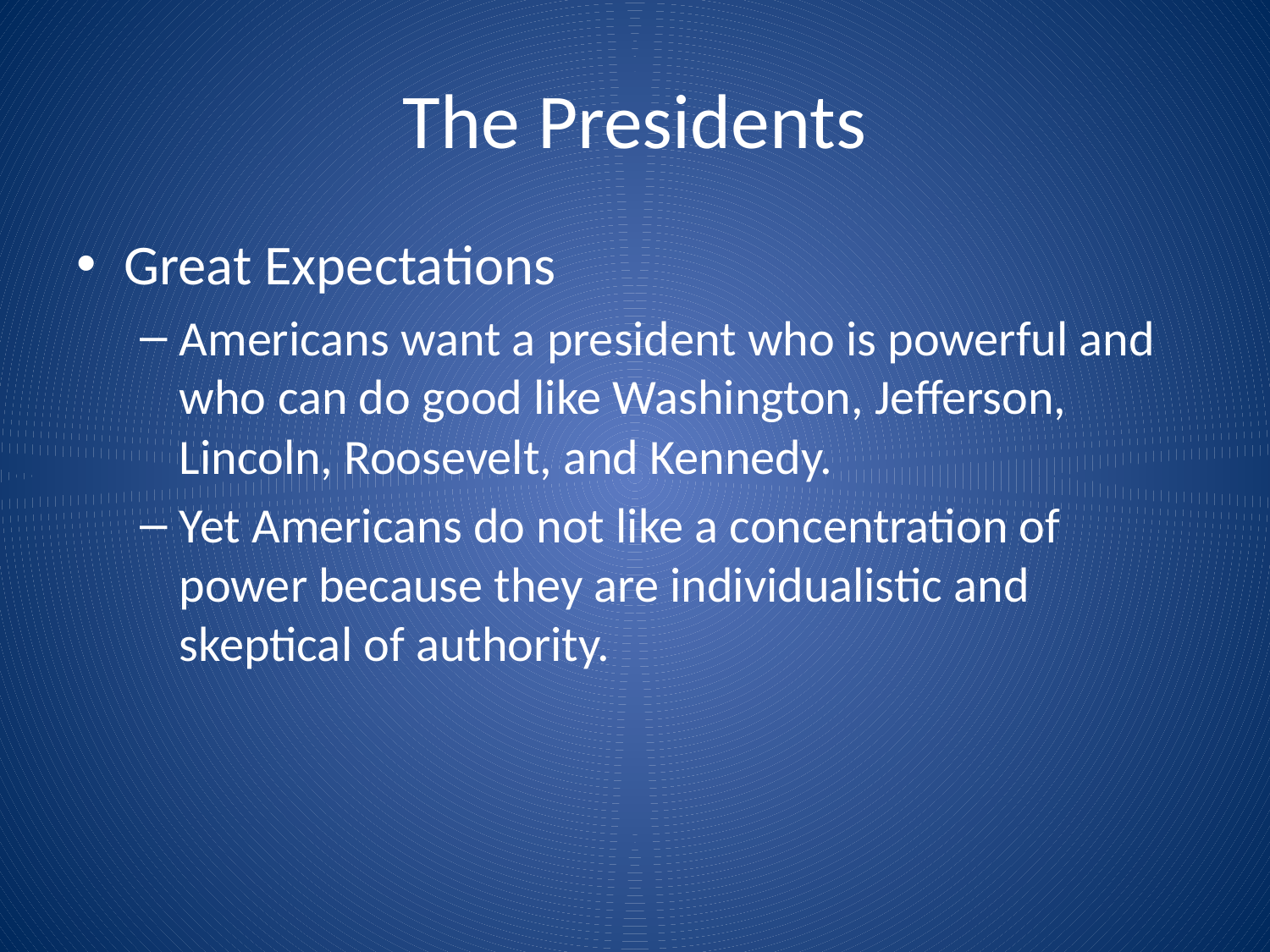

# The Presidents
Great Expectations
Americans want a president who is powerful and who can do good like Washington, Jefferson, Lincoln, Roosevelt, and Kennedy.
Yet Americans do not like a concentration of power because they are individualistic and skeptical of authority.